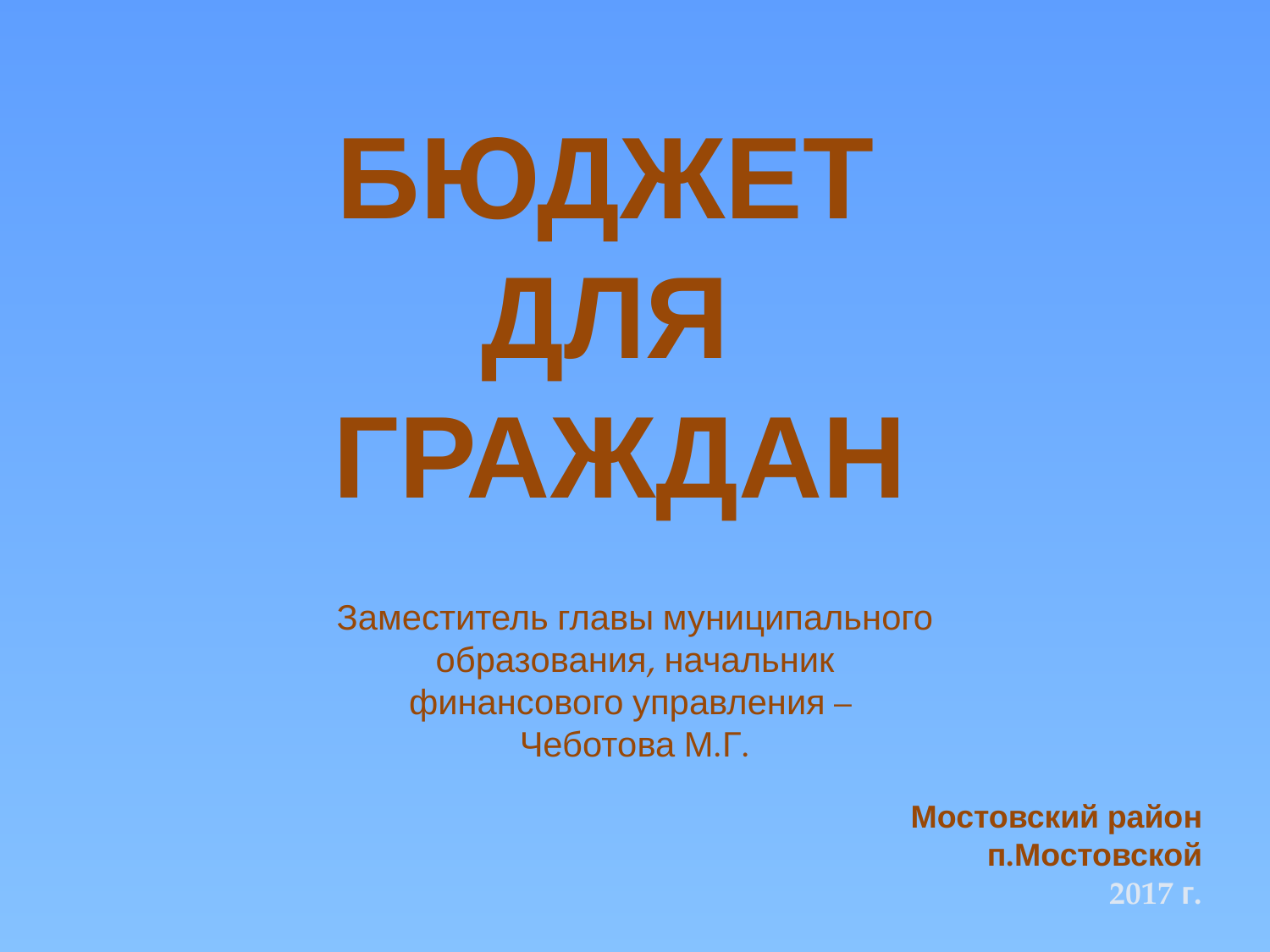

БЮДЖЕТ
ДЛЯ
ГРАЖДАН

Заместитель главы муниципального образования, начальник финансового управления –  Чеботова М.Г.
Мостовский район
 п.Мостовской
2017 г.